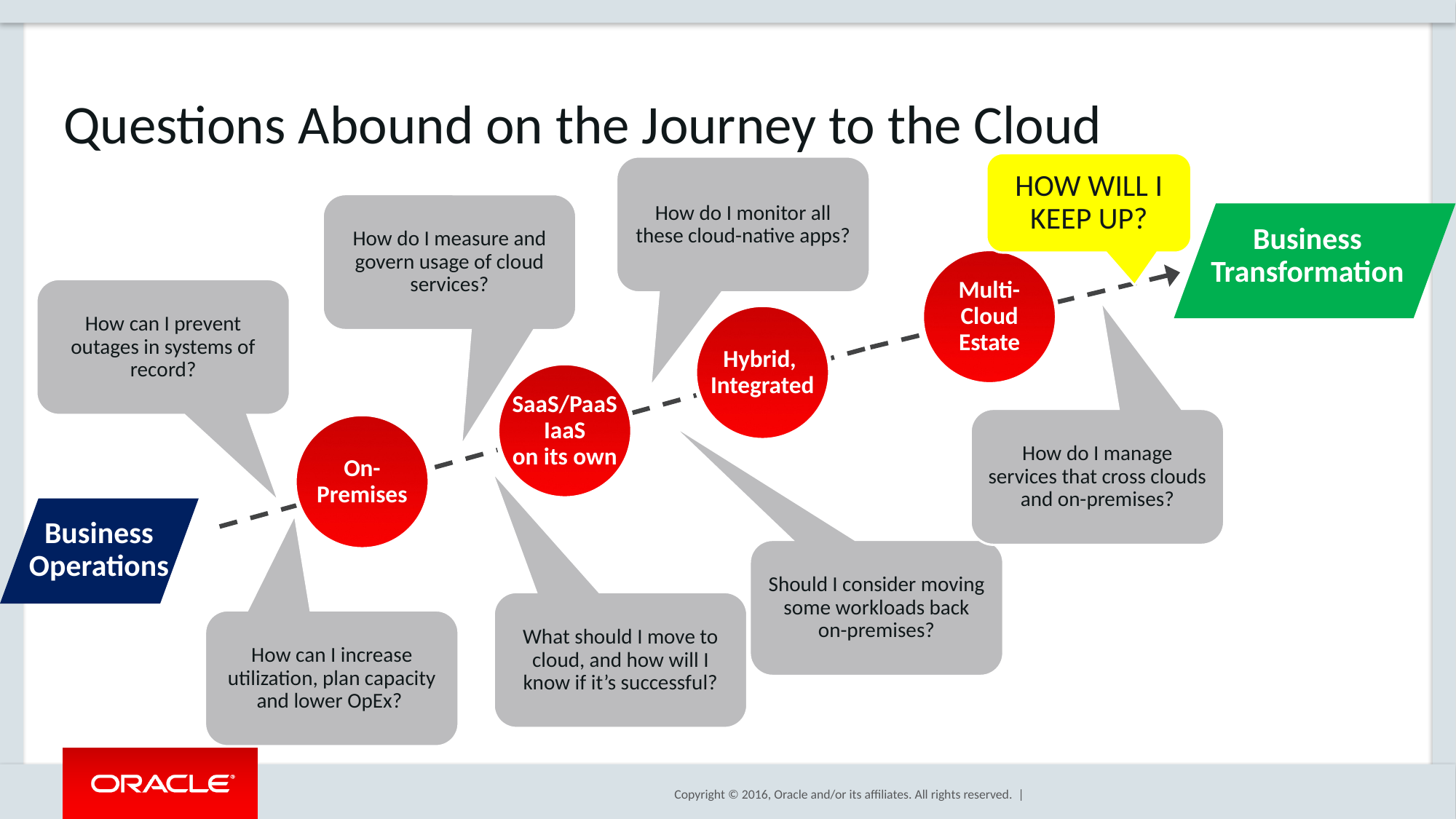

# Questions Abound on the Journey to the Cloud
HOW WILL I KEEP UP?
How do I monitor all these cloud-native apps?
How do I measure and govern usage of cloud services?

Business Transformation
Multi-
Cloud
Estate

How can I prevent outages in systems of record?
Hybrid,
Integrated
SaaS/PaaS
IaaS
on its own
How do I manage services that cross clouds and on-premises?
On-
Premises

Business Operations
Should I consider moving some workloads back on-premises?
What should I move to cloud, and how will I know if it’s successful?
How can I increase utilization, plan capacity and lower OpEx?